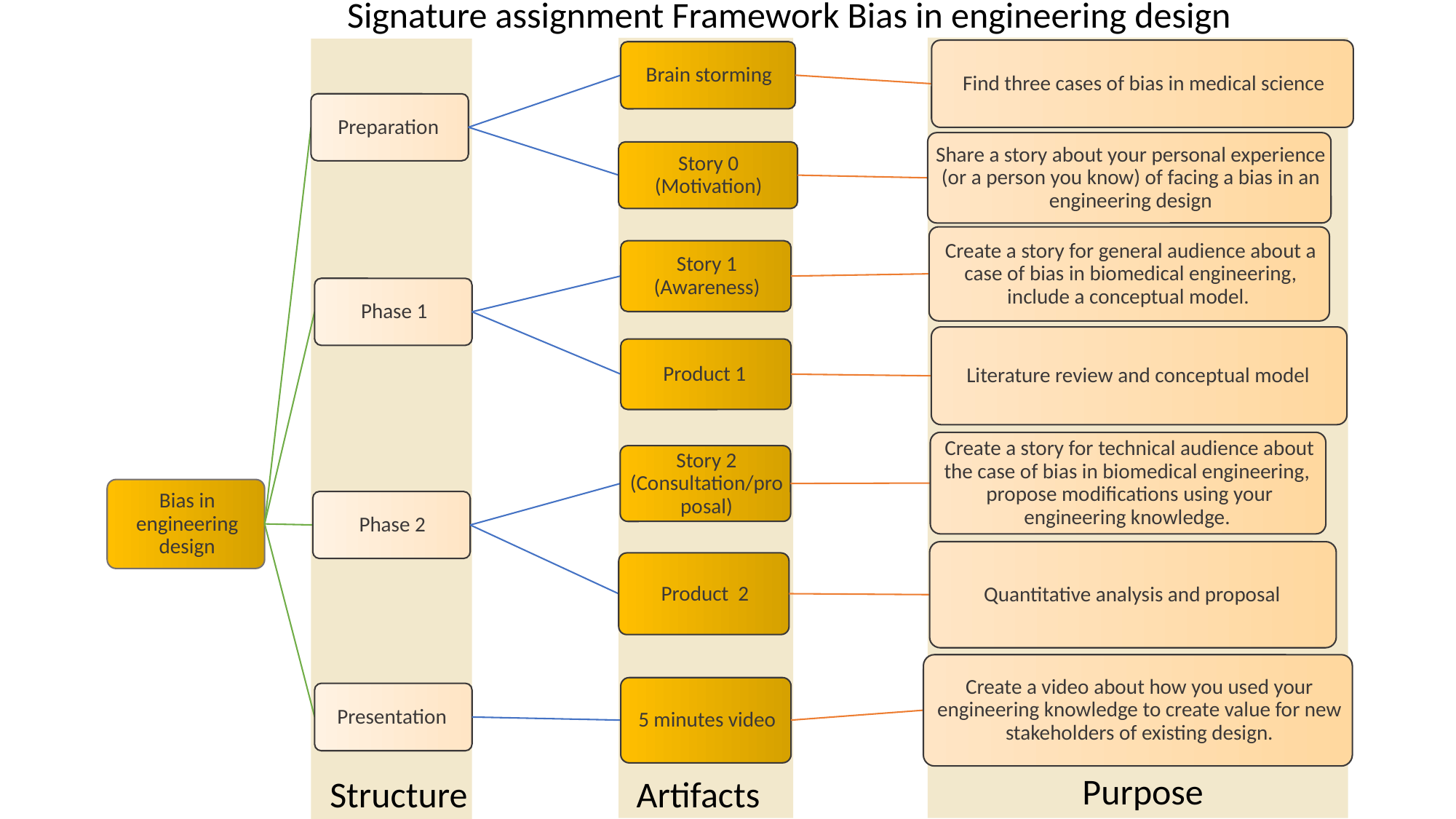

Signature assignment Framework Bias in engineering design

Bias in engineering design

Preparation

Brain storming

Find three cases of bias in medical science

Story 0 (Motivation)

Share a story about your personal experience (or a person you know) of facing a bias in an engineering design

Phase 1

Story 1 (Awareness)

Create a story for general audience about a case of bias in biomedical engineering, include a conceptual model.

Product 1

Literature review and conceptual model

Phase 2

Story 2 (Consultation/proposal)

Create a story for technical audience about the case of bias in biomedical engineering,  propose modifications using your engineering knowledge.

Product  2

Quantitative analysis and proposal

Presentation

5 minutes video

Create a video about how you used your engineering knowledge to create value for new stakeholders of existing design.
Purpose
Structure
Artifacts